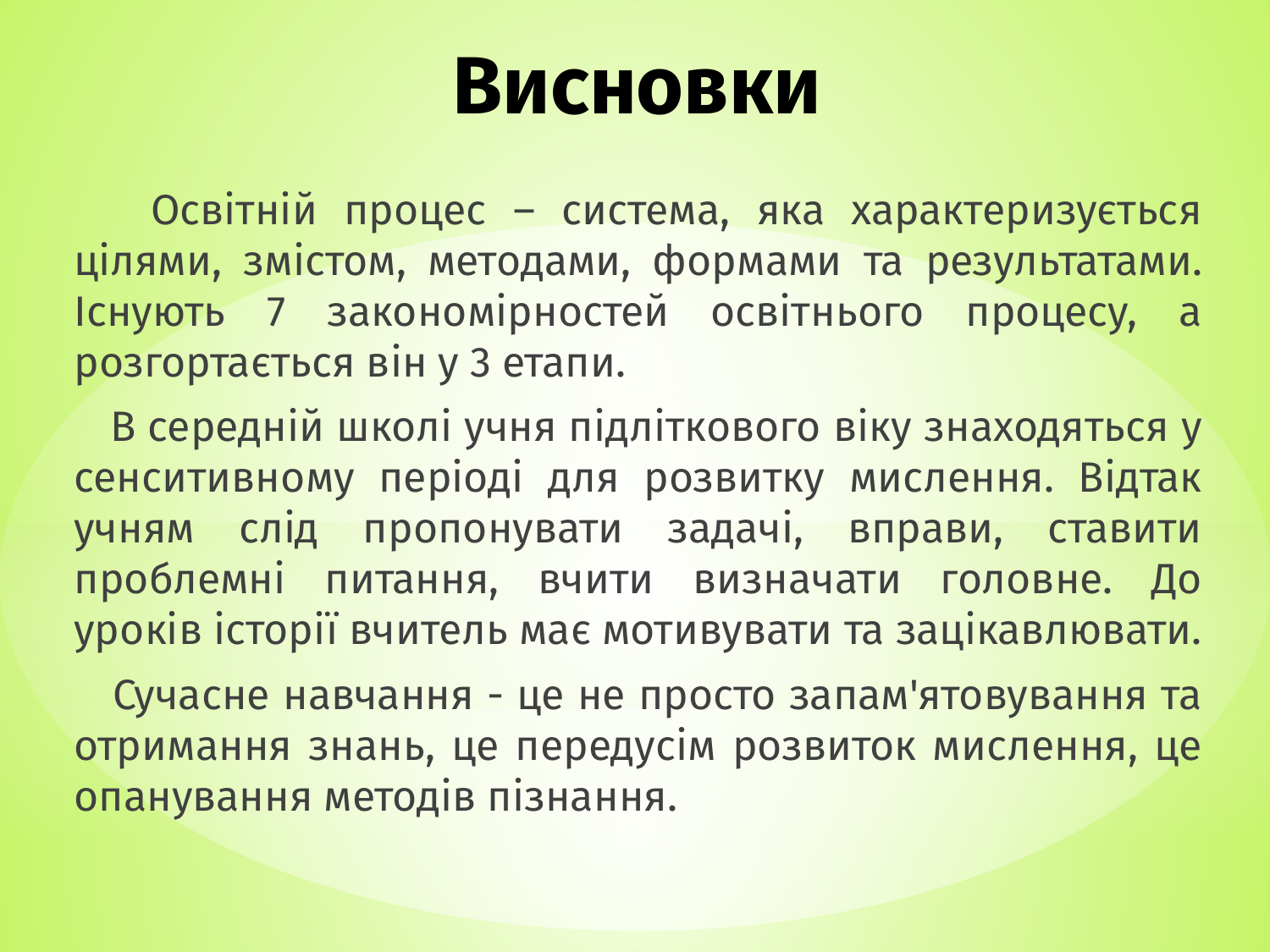

# Висновки
   Освітній процес – система, яка характеризується цілями, змістом, методами, формами та результатами. Існують 7 закономірностей освітнього процесу, а розгортається він у 3 етапи.
   В середній школі учня підліткового віку знаходяться у сенситивному періоді для розвитку мислення. Відтак учням слід пропонувати задачі, вправи, ставити проблемні питання, вчити визначати головне. До уроків історії вчитель має мотивувати та зацікавлювати.
   Сучасне навчання - це не просто запам'ятовування та отримання знань, це передусім розвиток мислення, це опанування методів пізнання.